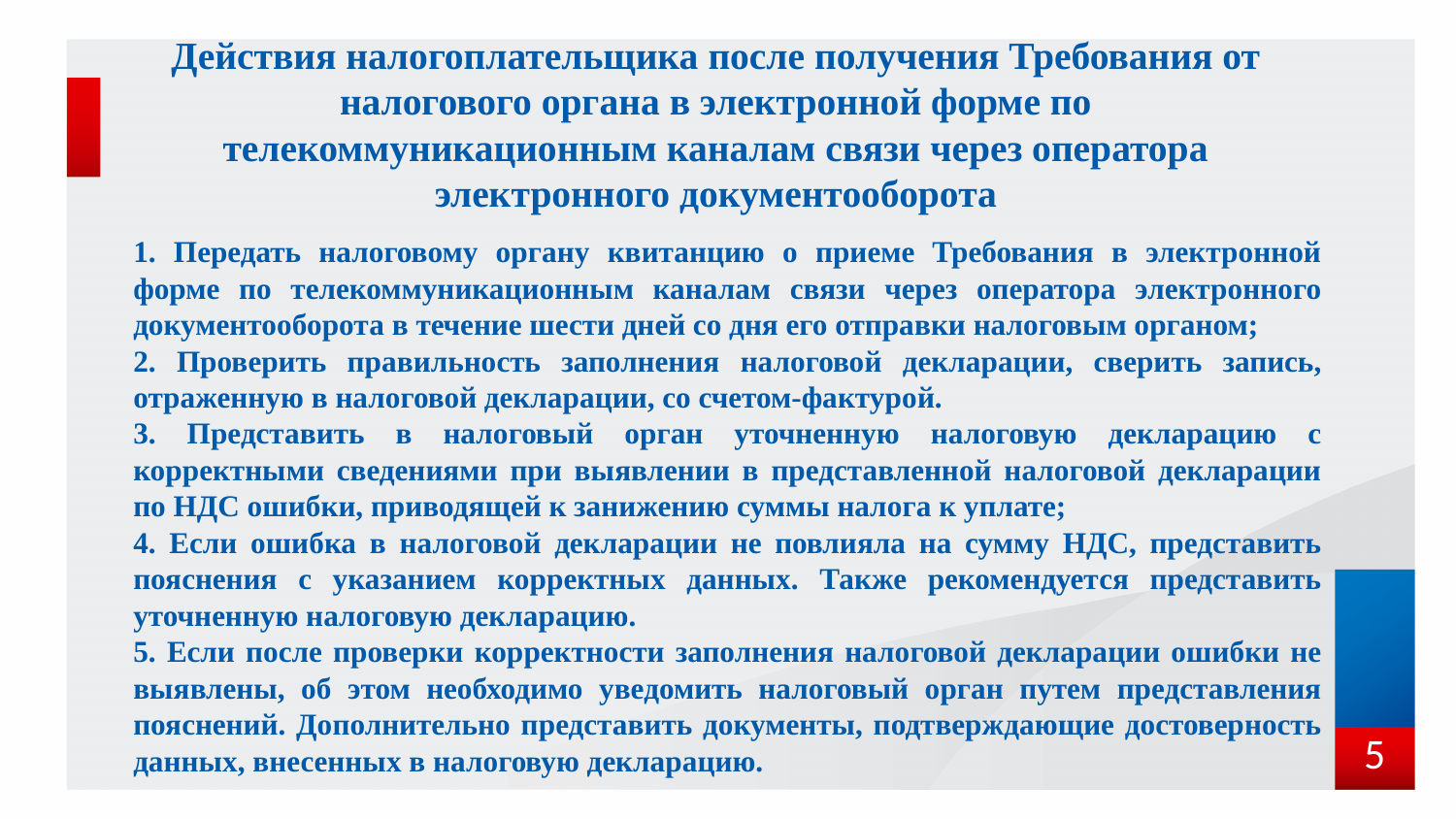

# Действия налогоплательщика после получения Требования от налогового органа в электронной форме по телекоммуникационным каналам связи через оператора электронного документооборота
1. Передать налоговому органу квитанцию о приеме Требования в электронной форме по телекоммуникационным каналам связи через оператора электронного документооборота в течение шести дней со дня его отправки налоговым органом;
2. Проверить правильность заполнения налоговой декларации, сверить запись, отраженную в налоговой декларации, со счетом-фактурой.
3. Представить в налоговый орган уточненную налоговую декларацию с корректными сведениями при выявлении в представленной налоговой декларации по НДС ошибки, приводящей к занижению суммы налога к уплате;
4. Если ошибка в налоговой декларации не повлияла на сумму НДС, представить пояснения с указанием корректных данных. Также рекомендуется представить уточненную налоговую декларацию.
5. Если после проверки корректности заполнения налоговой декларации ошибки не выявлены, об этом необходимо уведомить налоговый орган путем представления пояснений. Дополнительно представить документы, подтверждающие достоверность данных, внесенных в налоговую декларацию.

5